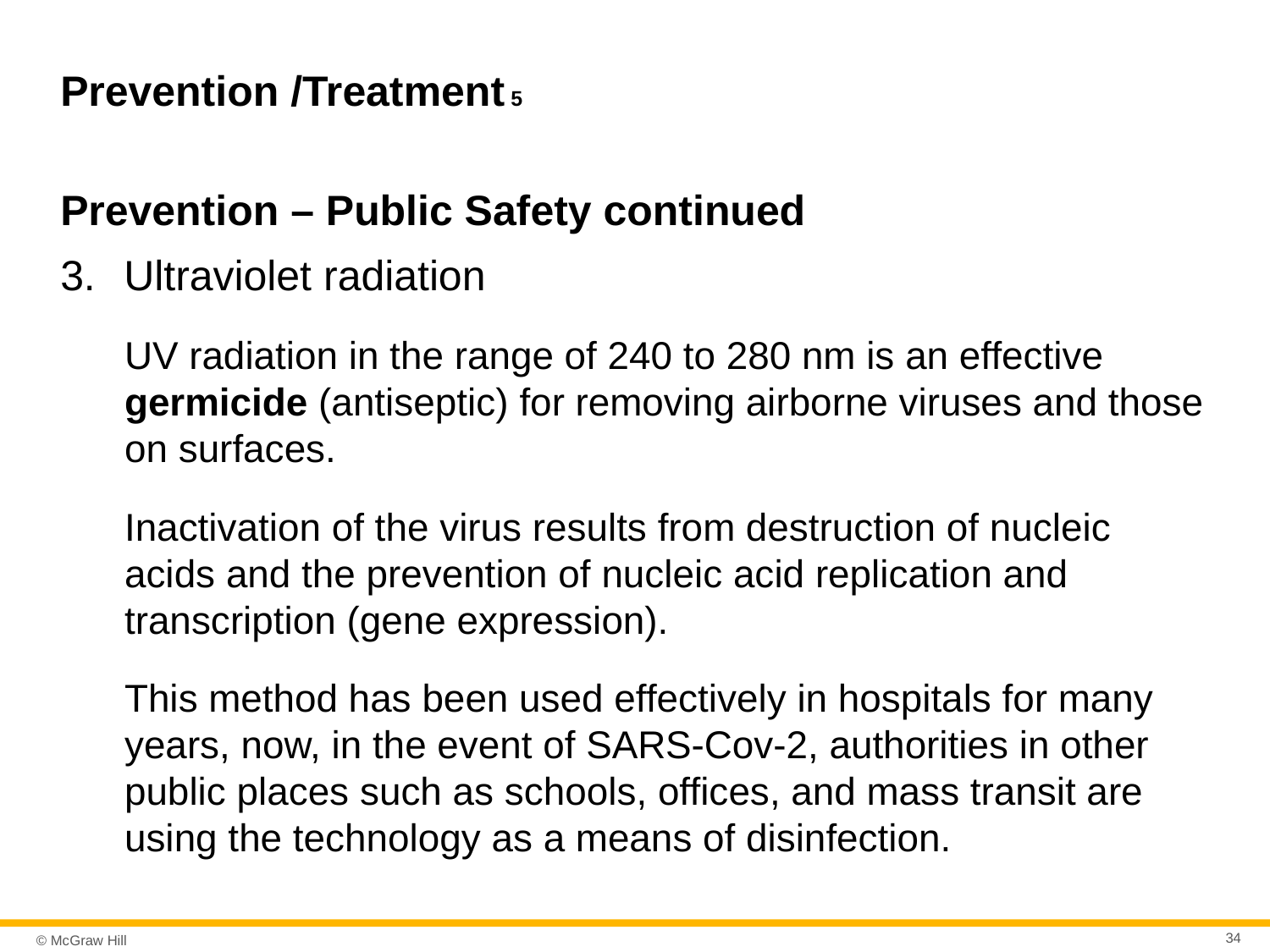

# Prevention /Treatment 5
Prevention – Public Safety continued
Ultraviolet radiation
UV radiation in the range of 240 to 280 nm is an effective germicide (antiseptic) for removing airborne viruses and those on surfaces.
Inactivation of the virus results from destruction of nucleic acids and the prevention of nucleic acid replication and transcription (gene expression).
This method has been used effectively in hospitals for many years, now, in the event of SARS-Cov-2, authorities in other public places such as schools, offices, and mass transit are using the technology as a means of disinfection.